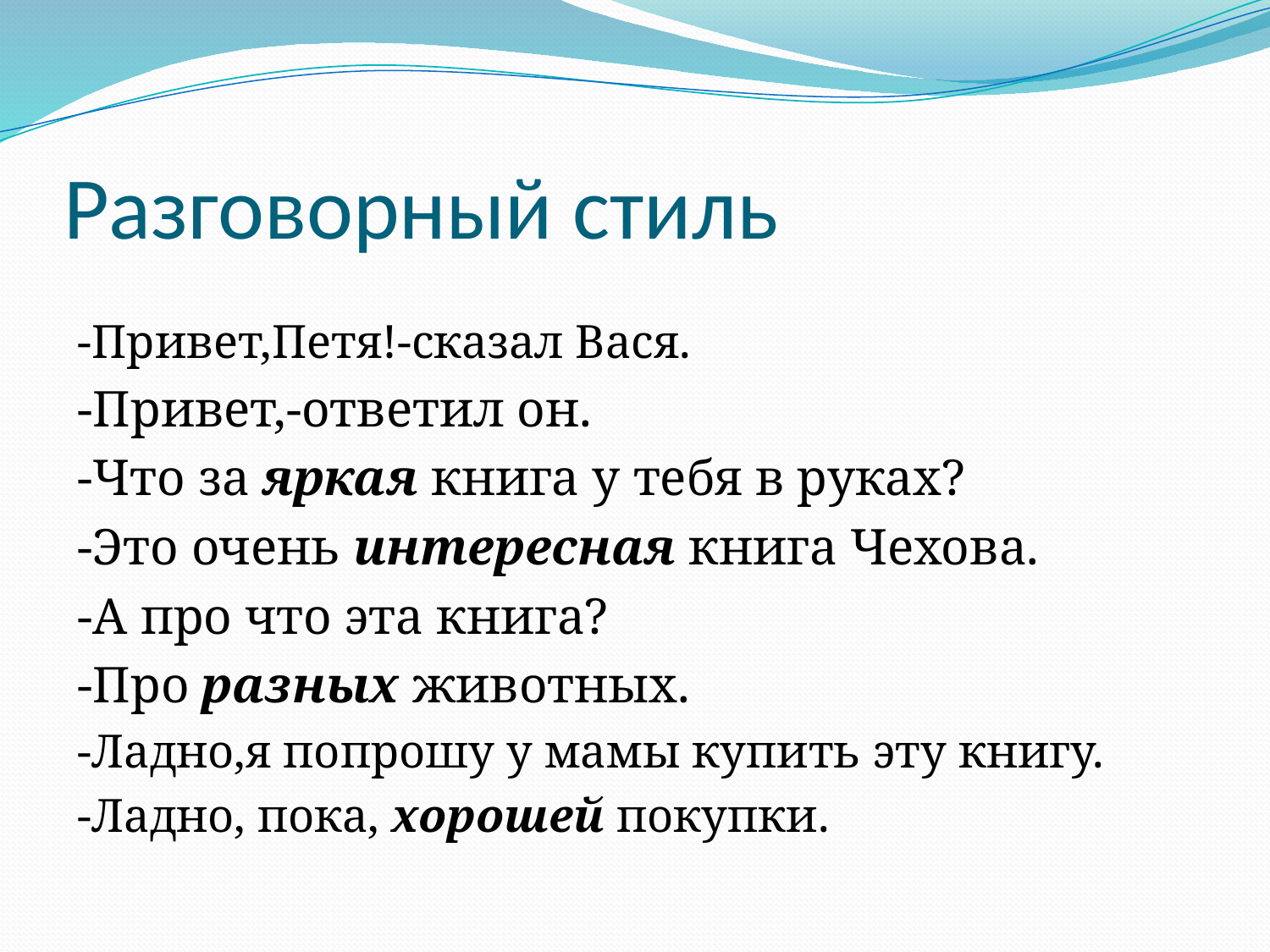

# Разговорный стиль
-Привет,Петя!-сказал Вася.
-Привет,-ответил он.
-Что за яркая книга у тебя в руках?
-Это очень интересная книга Чехова.
-А про что эта книга?
-Про разных животных.
-Ладно,я попрошу у мамы купить эту книгу.
-Ладно, пока, хорошей покупки.